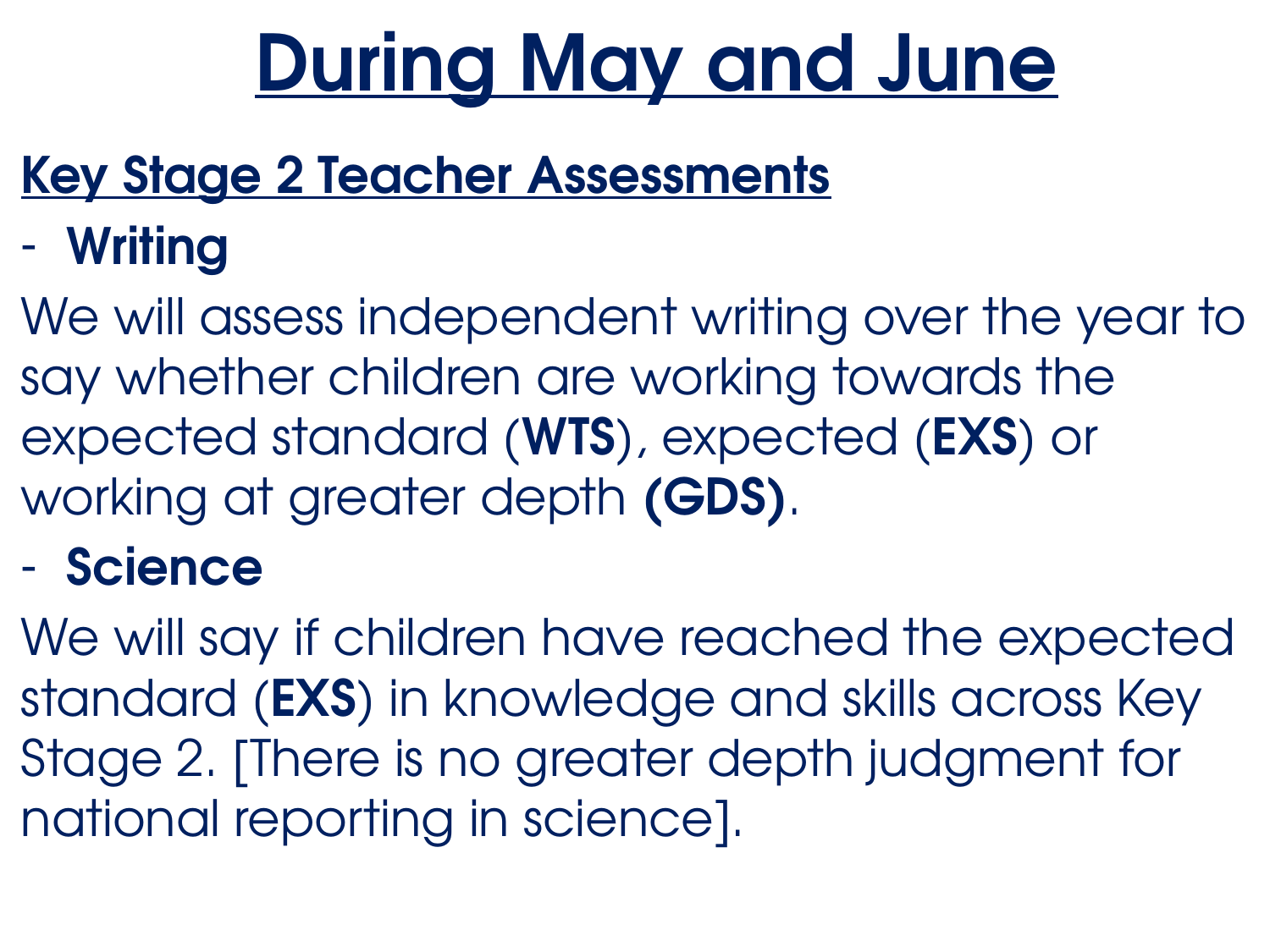

# During May and June
Key Stage 2 Teacher Assessments
Writing
We will assess independent writing over the year to say whether children are working towards the expected standard (WTS), expected (EXS) or working at greater depth (GDS).
Science
We will say if children have reached the expected standard (EXS) in knowledge and skills across Key Stage 2. [There is no greater depth judgment for national reporting in science].